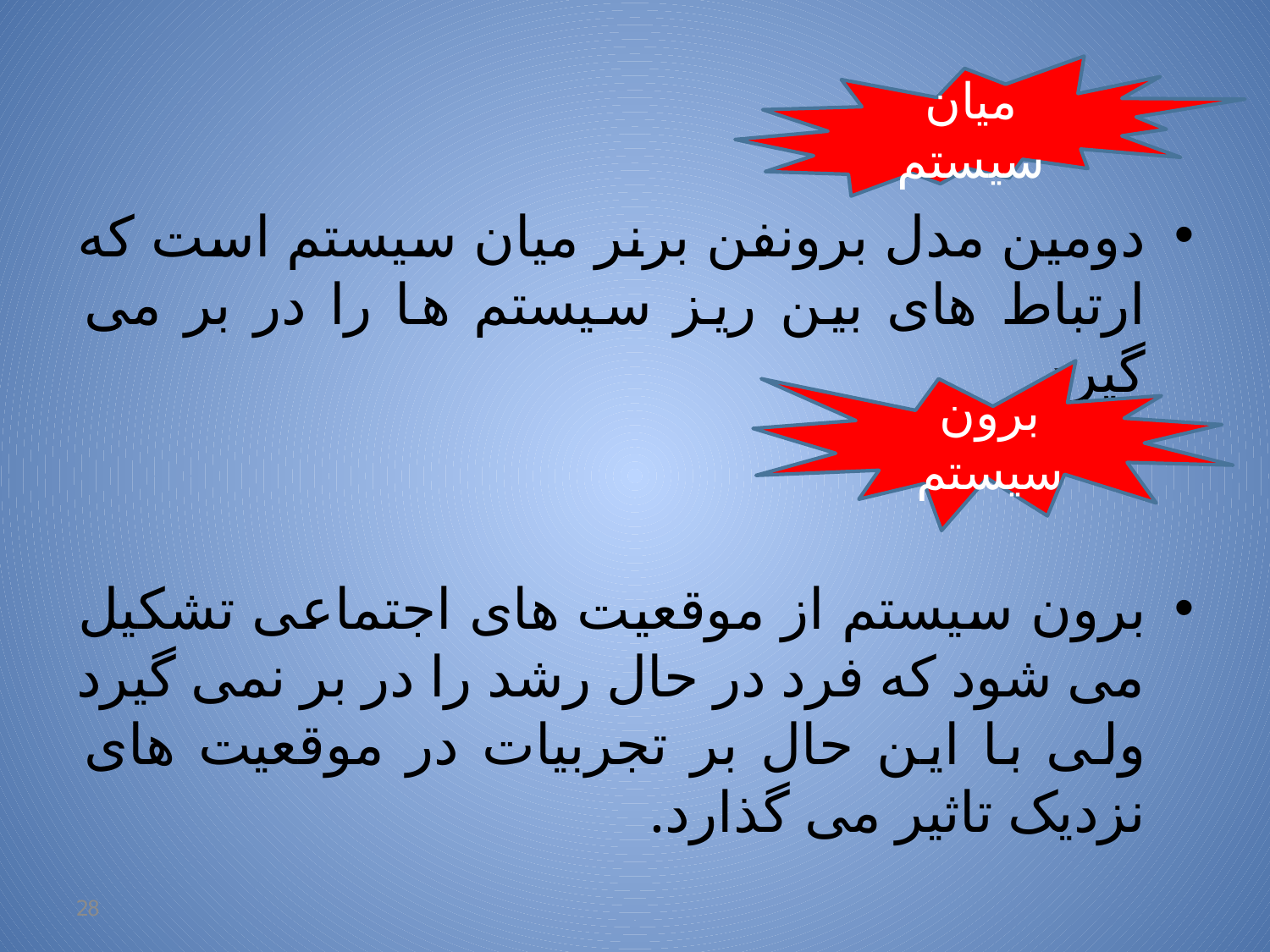

دومین مدل برونفن برنر میان سیستم است که ارتباط های بین ریز سیستم ها را در بر می گیرد.

برون سیستم از موقعیت های اجتماعی تشکیل می شود که فرد در حال رشد را در بر نمی گیرد ولی با این حال بر تجربیات در موقعیت های نزدیک تاثیر می گذارد.
میان سیستم
برون سیستم
28